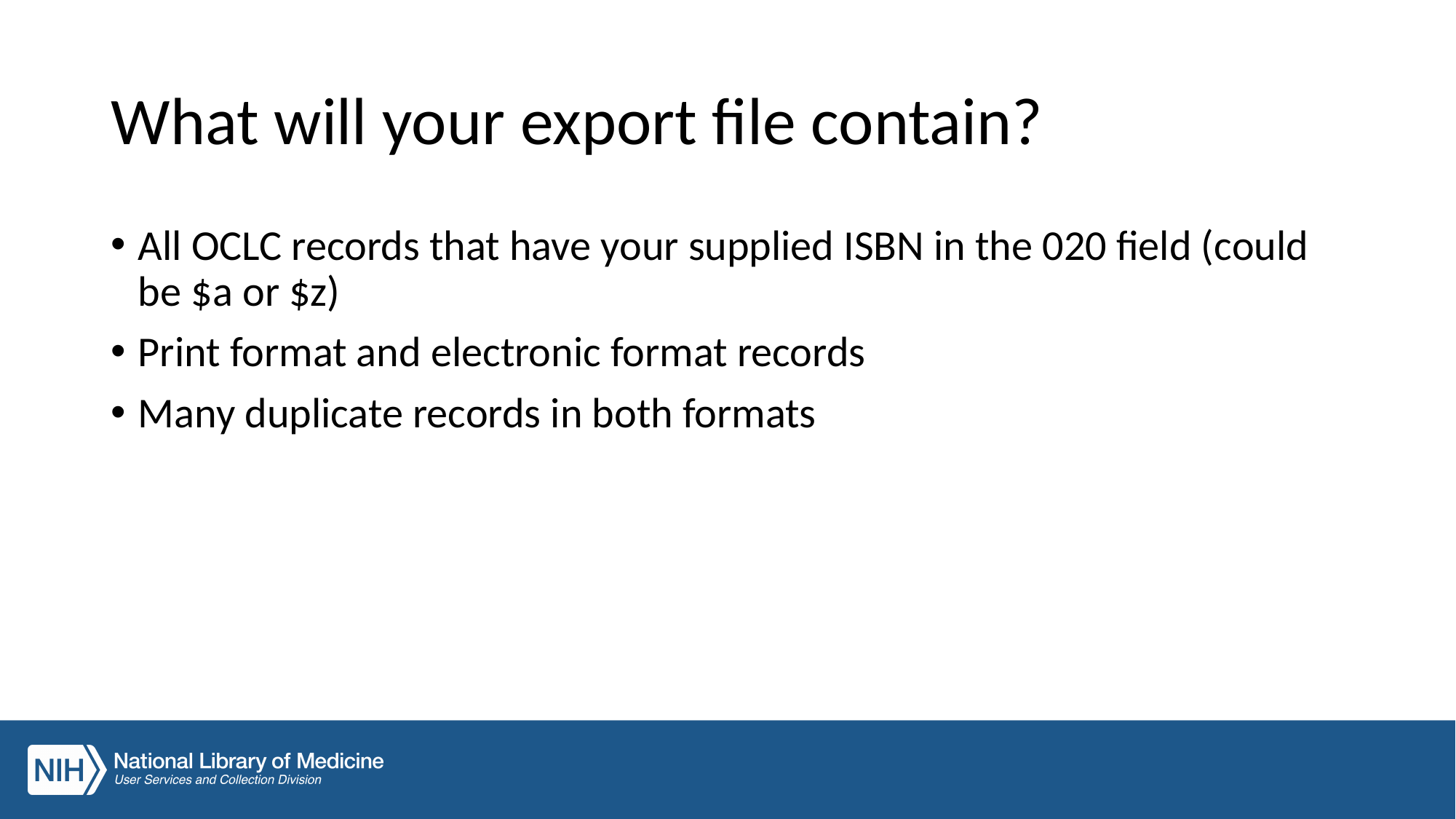

# What will your export file contain?
All OCLC records that have your supplied ISBN in the 020 field (could be $a or $z)
Print format and electronic format records
Many duplicate records in both formats